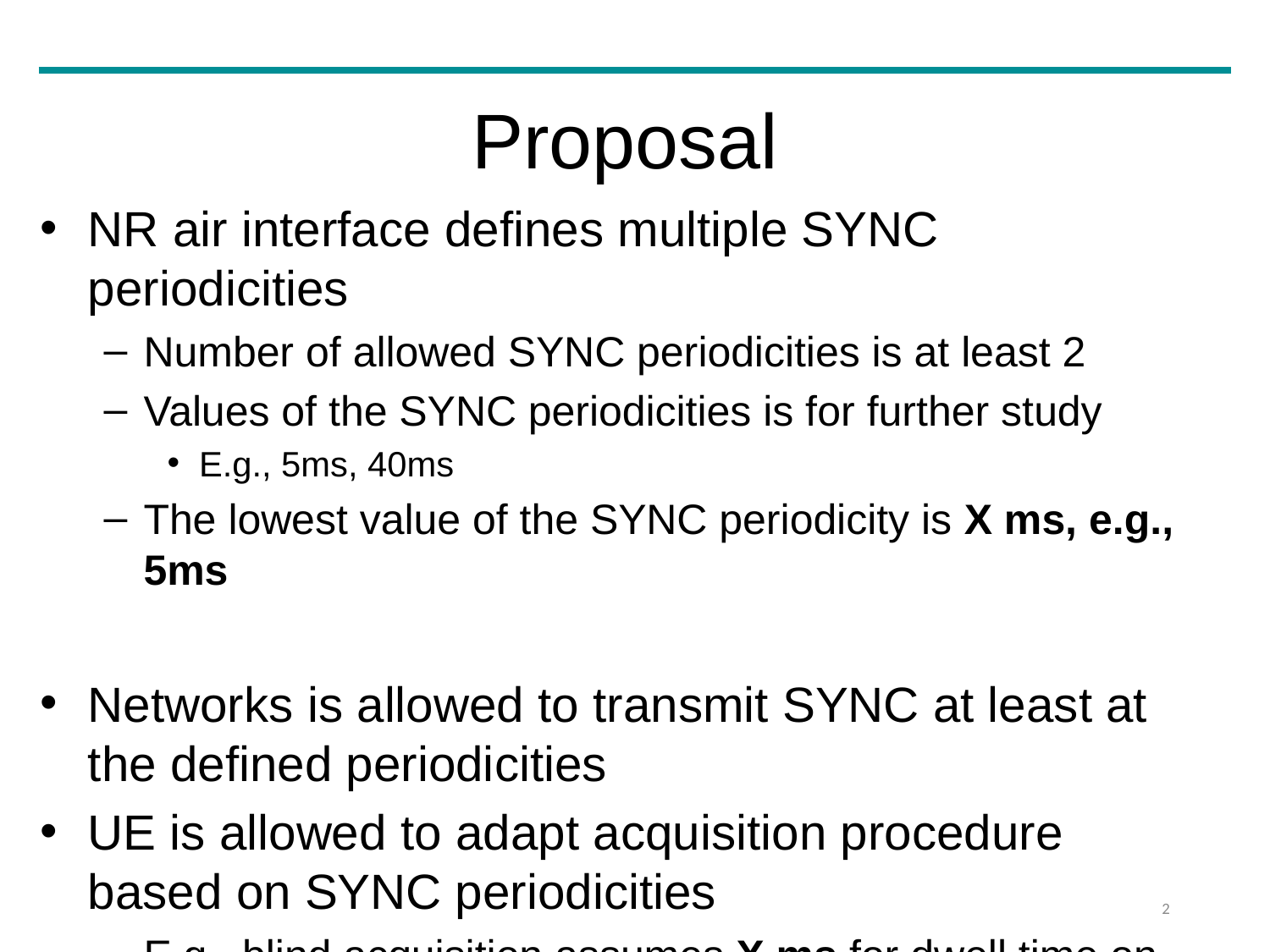

# Proposal
NR air interface defines multiple SYNC periodicities
Number of allowed SYNC periodicities is at least 2
Values of the SYNC periodicities is for further study
E.g., 5ms, 40ms
The lowest value of the SYNC periodicity is X ms, e.g., 5ms

Networks is allowed to transmit SYNC at least at the defined periodicities
UE is allowed to adapt acquisition procedure based on SYNC periodicities
E.g., blind acquisition assumes X ms for dwell time on a freq
2